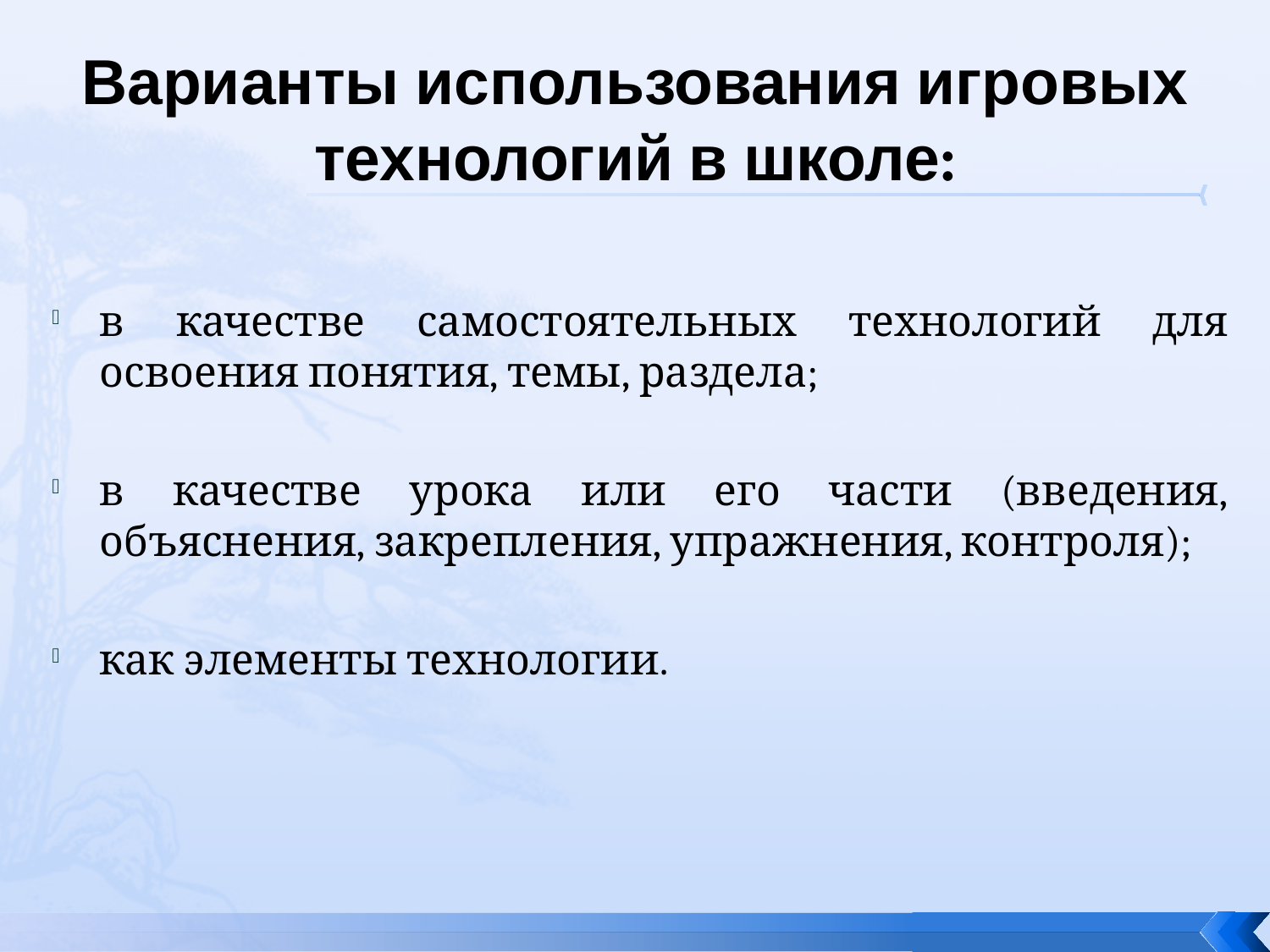

# Варианты использования игровых технологий в школе:
в качестве самостоятельных технологий для освоения понятия, темы, раздела;

в качестве урока или его части (введения, объяснения, закрепления, упражнения, контроля);

как элементы технологии.